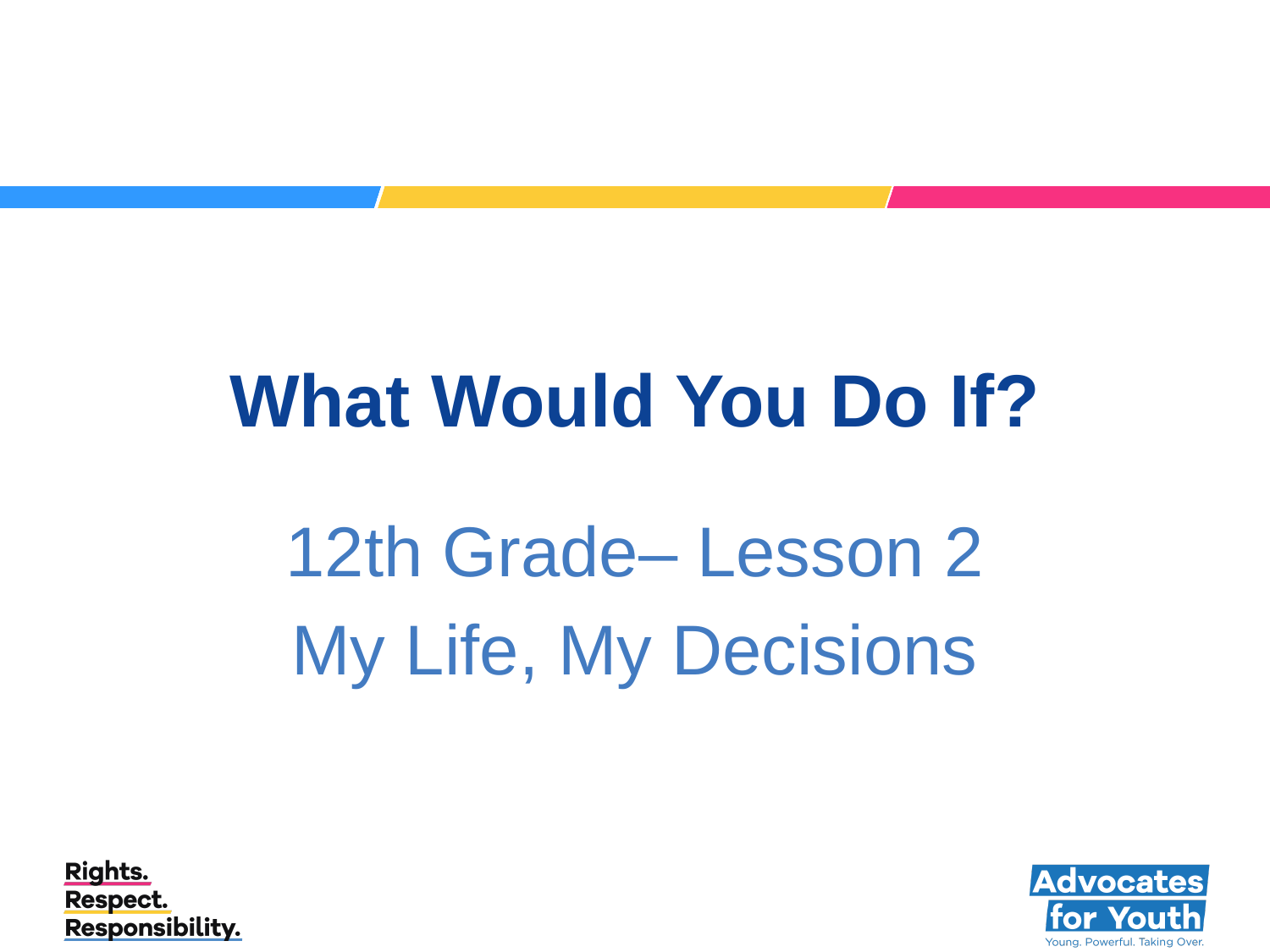

# What Would You Do If?
12th Grade– Lesson 2
My Life, My Decisions